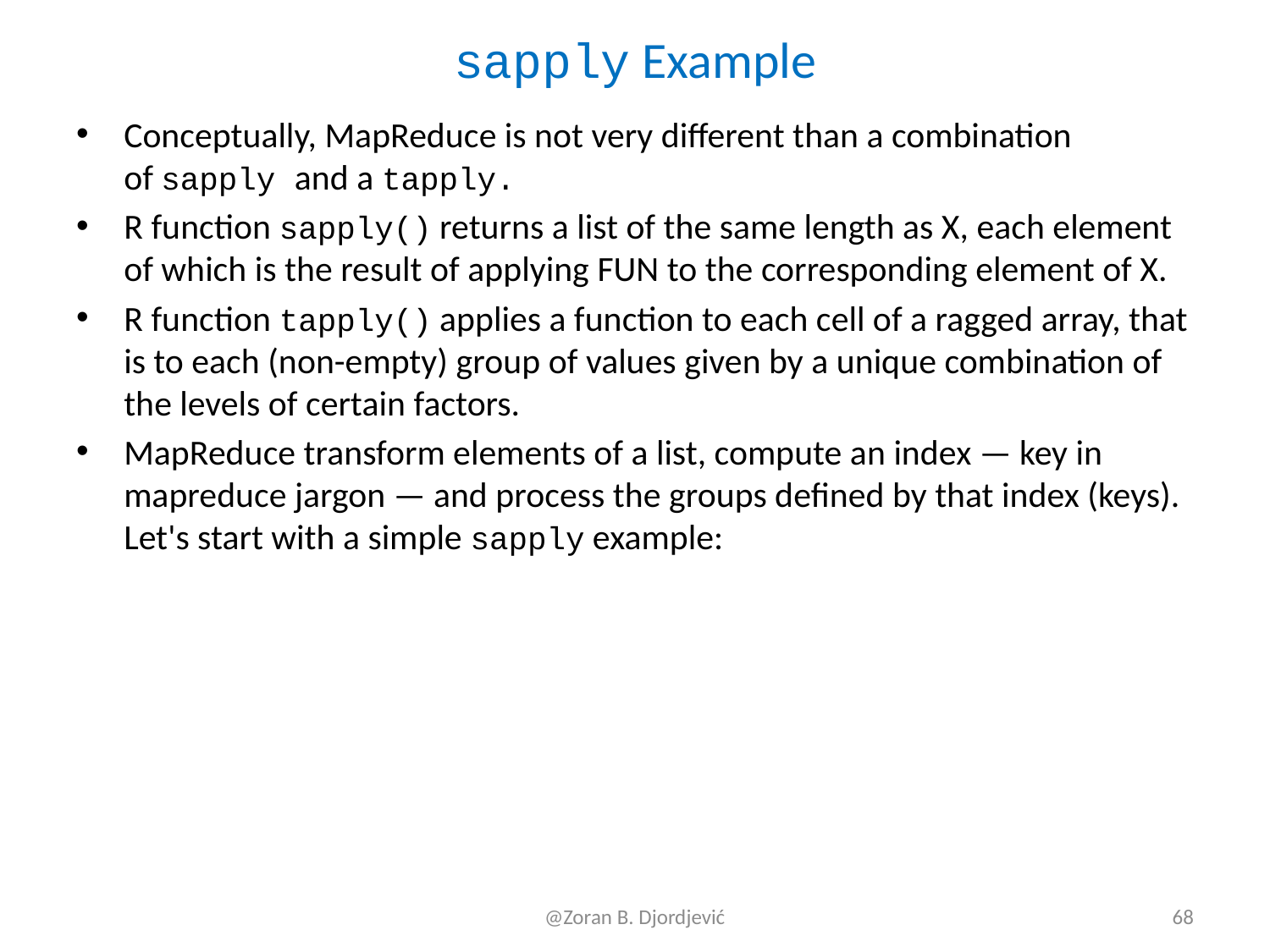

# sapply Example
Conceptually, MapReduce is not very different than a combination of sapply and a tapply.
R function sapply() returns a list of the same length as X, each element of which is the result of applying FUN to the corresponding element of X.
R function tapply() applies a function to each cell of a ragged array, that is to each (non-empty) group of values given by a unique combination of the levels of certain factors.
MapReduce transform elements of a list, compute an index — key in mapreduce jargon — and process the groups defined by that index (keys). Let's start with a simple sapply example:

@Zoran B. Djordjević
68